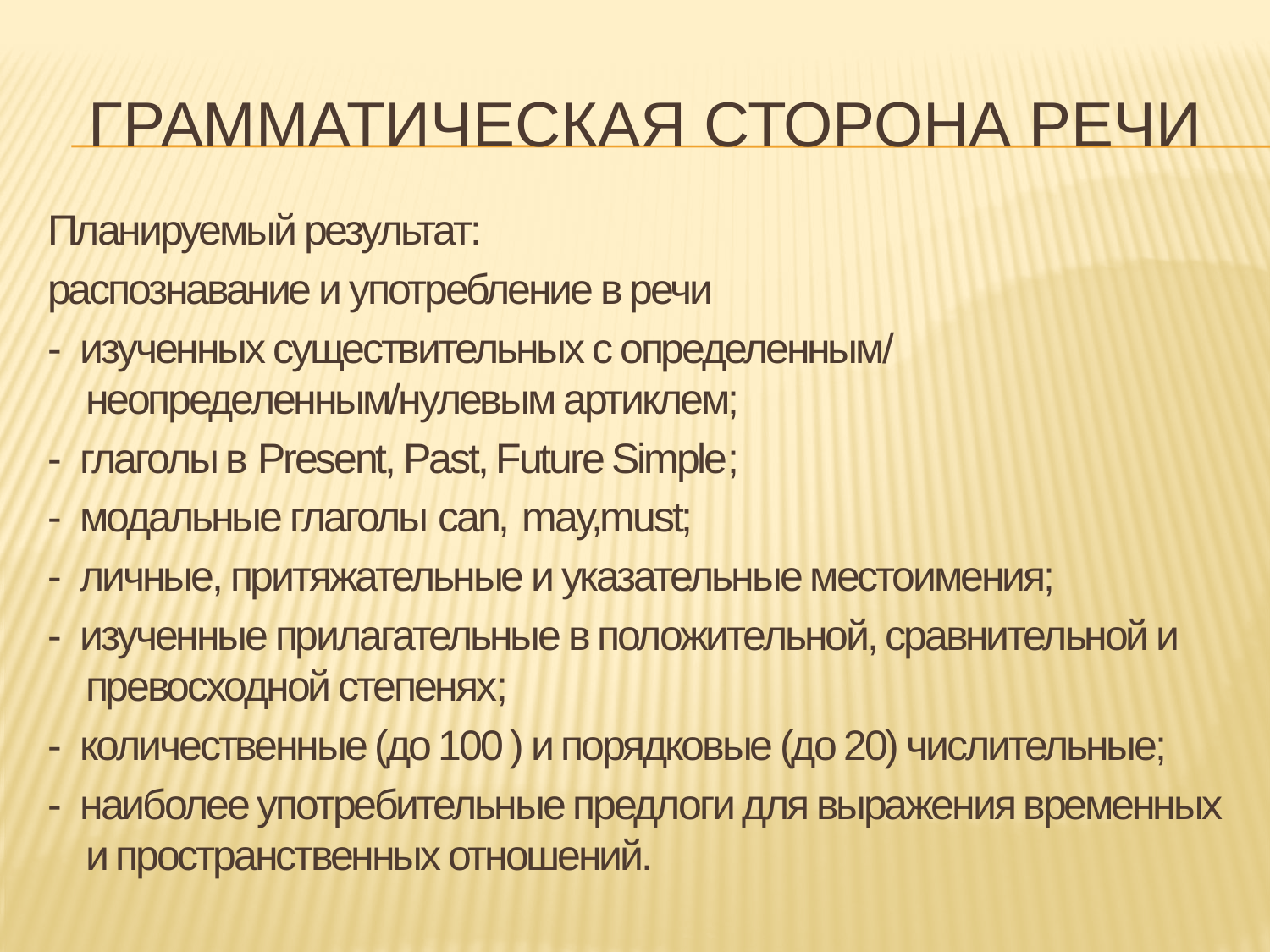

# Грамматическая сторона речи
Планируемый результат:
распознавание и употребление в речи
-  изученных существительных с определенным/ неопределенным/нулевым артиклем;
-  глаголы в Present, Past, Future Simple;
-  модальные глаголы can, may,must;
-  личные, притяжательные и указательные местоимения;
-  изученные прилагательные в положительной, сравнительной и превосходной степенях;
-  количественные (до 100 ) и порядковые (до 20) числительные;
-  наиболее употребительные предлоги для выражения временных и пространственных отношений.